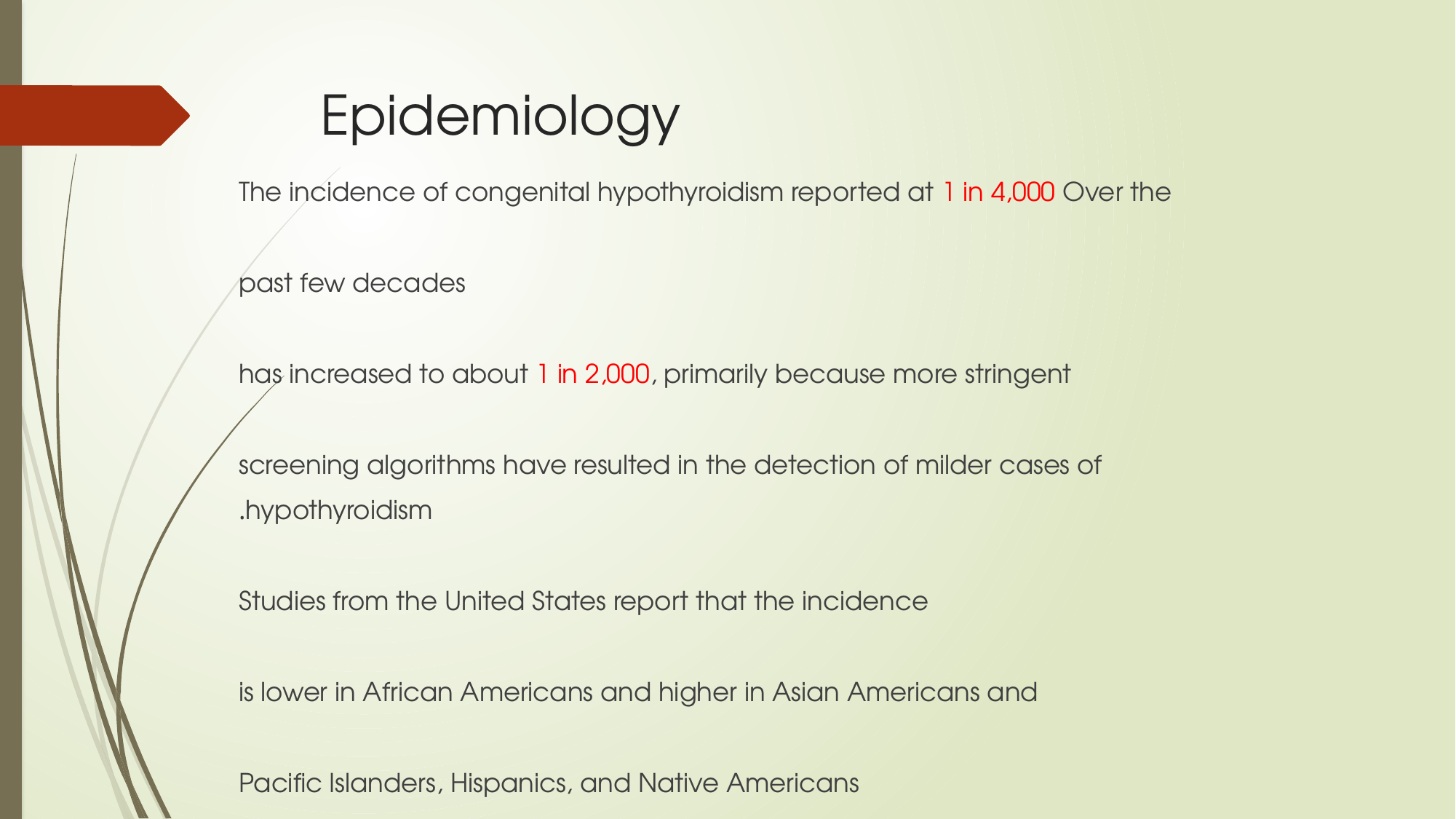

# Epidemiology
The incidence of congenital hypothyroidism reported at 1 in 4,000 Over the

 past few decades

has increased to about 1 in 2,000, primarily because more stringent

screening algorithms have resulted in the detection of milder cases of
hypothyroidism.

 Studies from the United States report that the incidence

is lower in African Americans and higher in Asian Americans and

Pacific Islanders, Hispanics, and Native Americans